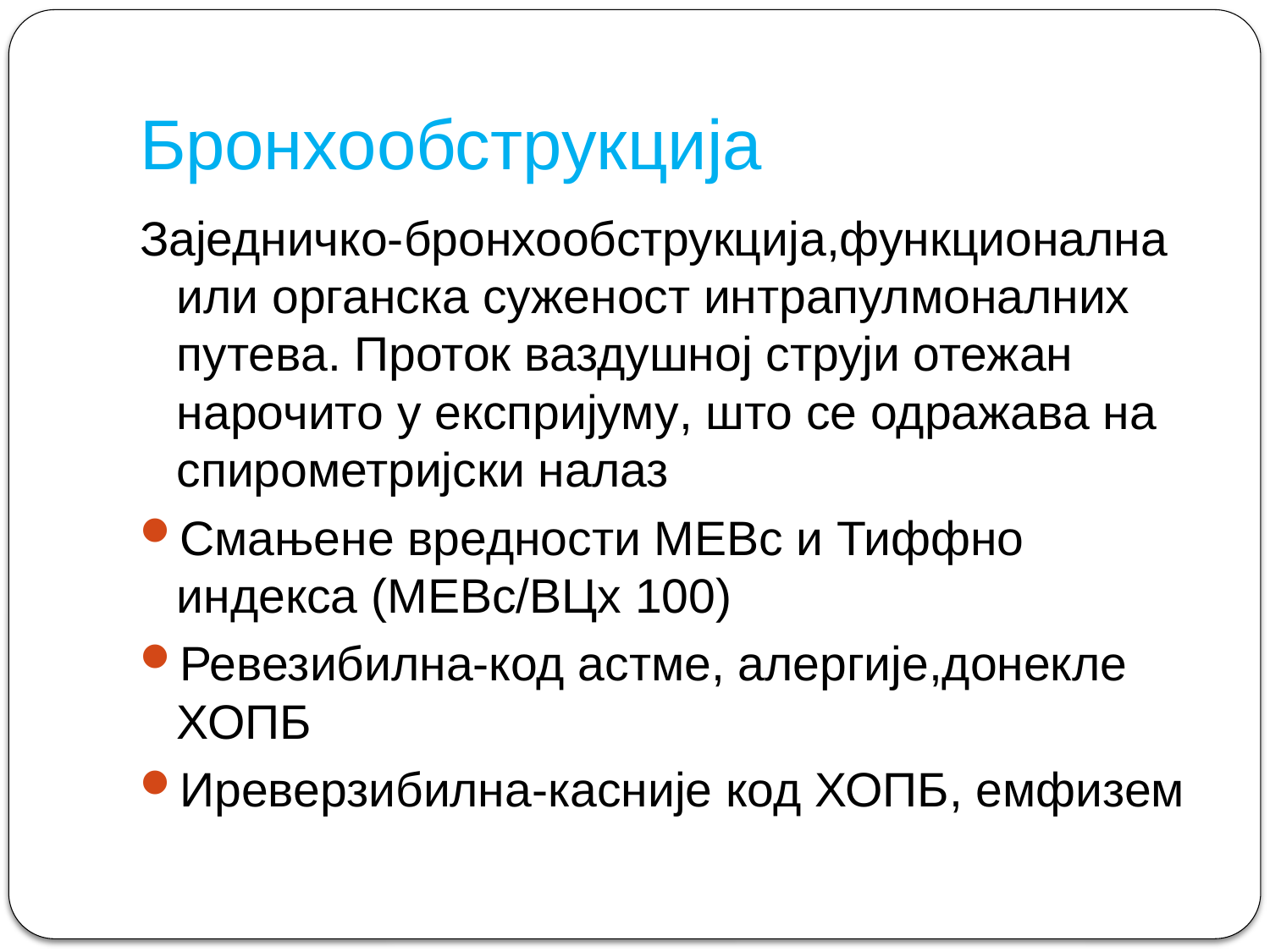

# Бронхообструкција
Заједничко-бронхообструкција,функционална или органска суженост интрапулмоналних путева. Проток ваздушној струји отежан нарочито у експријуму, што се одражава на спирометријски налаз
Смањене вредности МЕВс и Тиффно индекса (МЕВс/ВЦx 100)
Ревезибилна-код астме, алергије,донекле ХОПБ
Иреверзибилна-касније код ХОПБ, емфизем